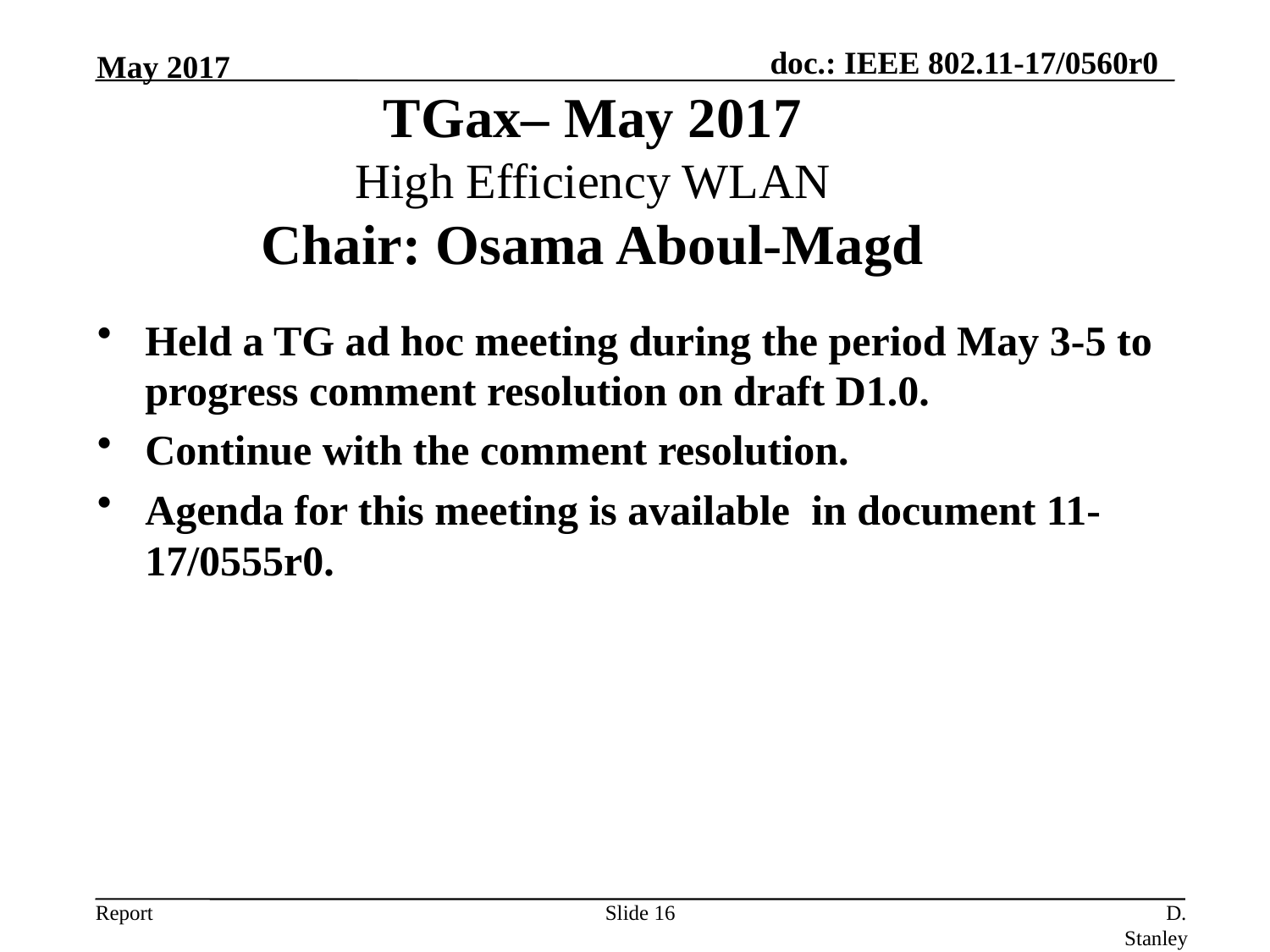

May 2017
TGax– May 2017
High Efficiency WLAN
Chair: Osama Aboul-Magd
Held a TG ad hoc meeting during the period May 3-5 to progress comment resolution on draft D1.0.
Continue with the comment resolution.
Agenda for this meeting is available  in document 11-17/0555r0.

Slide 16
D. Stanley, HP Enterprise